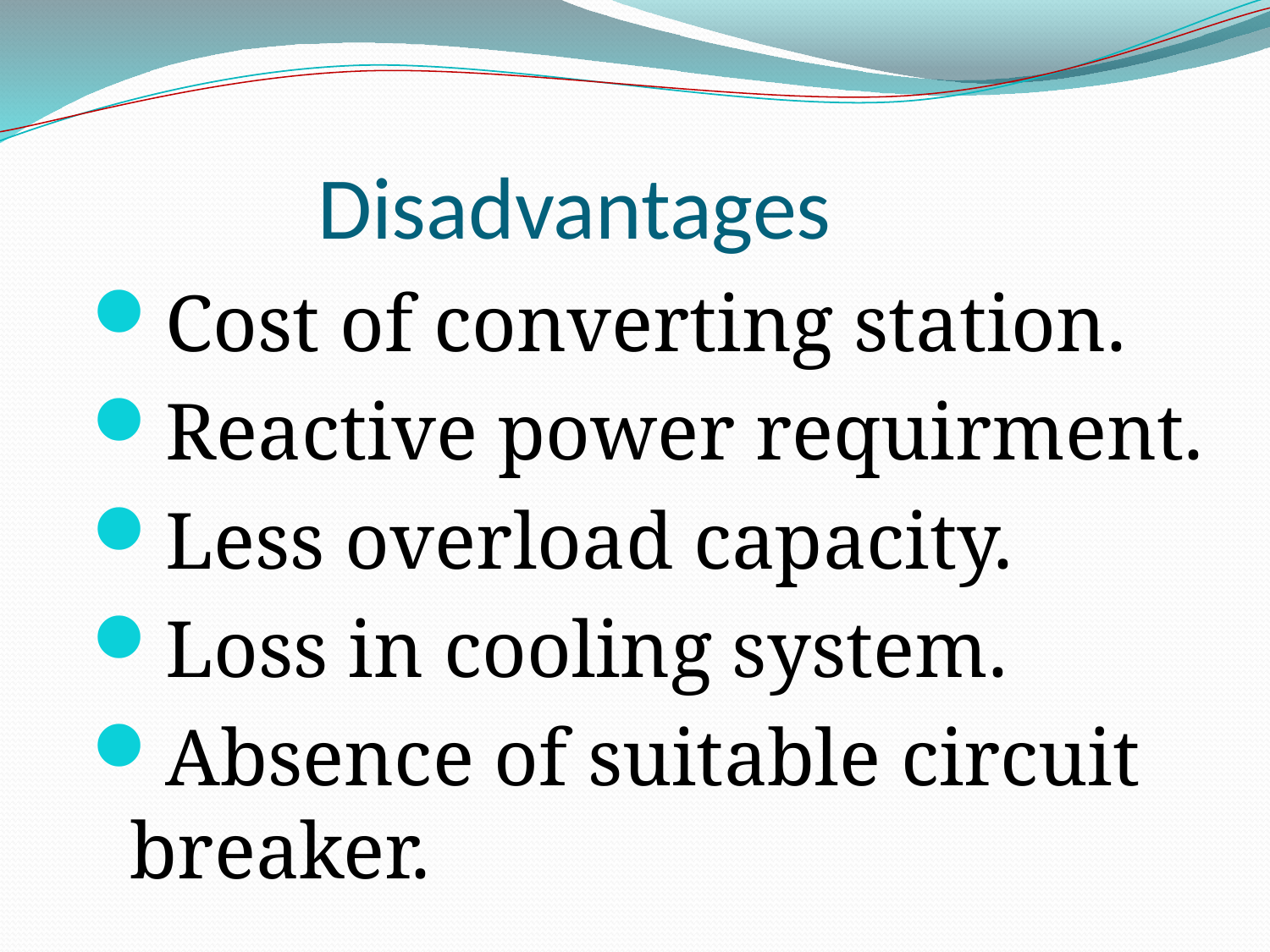

# Disadvantages
Cost of converting station.
Reactive power requirment.
Less overload capacity.
Loss in cooling system.
Absence of suitable circuit breaker.